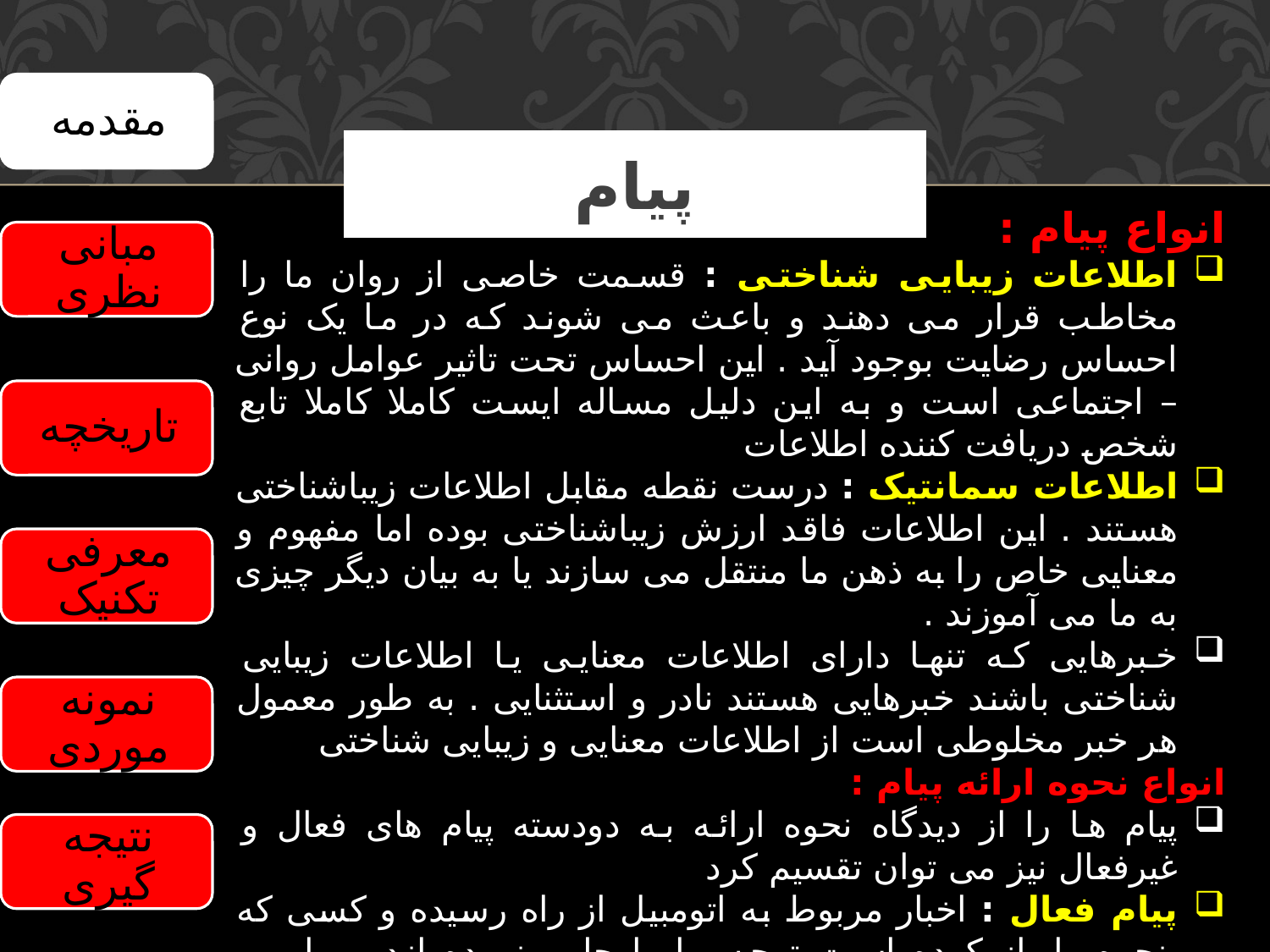

مقدمه
مبانی نظری
تاریخچه
معرفی تکنیک
نمونه موردی
نتیجه گیری
# پیام
انواع پیام :
اطلاعات زیبایی شناختی : قسمت خاصی از روان ما را مخاطب قرار می دهند و باعث می شوند که در ما یک نوع احساس رضایت بوجود آید . این احساس تحت تاثیر عوامل روانی – اجتماعی است و به این دلیل مساله ایست کاملا کاملا تابع شخص دریافت کننده اطلاعات
اطلاعات سمانتیک : درست نقطه مقابل اطلاعات زیباشناختی هستند . این اطلاعات فاقد ارزش زیباشناختی بوده اما مفهوم و معنایی خاص را به ذهن ما منتقل می سازند یا به بیان دیگر چیزی به ما می آموزند .
خبرهایی که تنها دارای اطلاعات معنایی یا اطلاعات زیبایی شناختی باشند خبرهایی هستند نادر و استثنایی . به طور معمول هر خبر مخلوطی است از اطلاعات معنایی و زیبایی شناختی
انواع نحوه ارائه پیام :
پیام ها را از دیدگاه نحوه ارائه به دودسته پیام های فعال و غیرفعال نیز می توان تقسیم کرد
پیام فعال : اخبار مربوط به اتومبیل از راه رسیده و کسی که پنجره را باز کرده است توجه ما را جلب نموده اند . ما می خواهیم بیشتر در این مورد بدانیم . اخباری را که در این ارتباط به ما می رسند اخبار فعال می نامیم  .در واقع آن دسته از پیام ها هستند که در لحظه جلب توجه نموده و حواس ما را ناخودآگاه به کار می گیرند
پیام غیر فعال : نمای ساختمان و صدای قطار را از دور دست می شناسیم این اخبار در این لحظه توجه ما را جلب نمی کند . اگرچه که آنها را دریافت و درک می کنیم (گروتر ، 1383 : 7 ) .